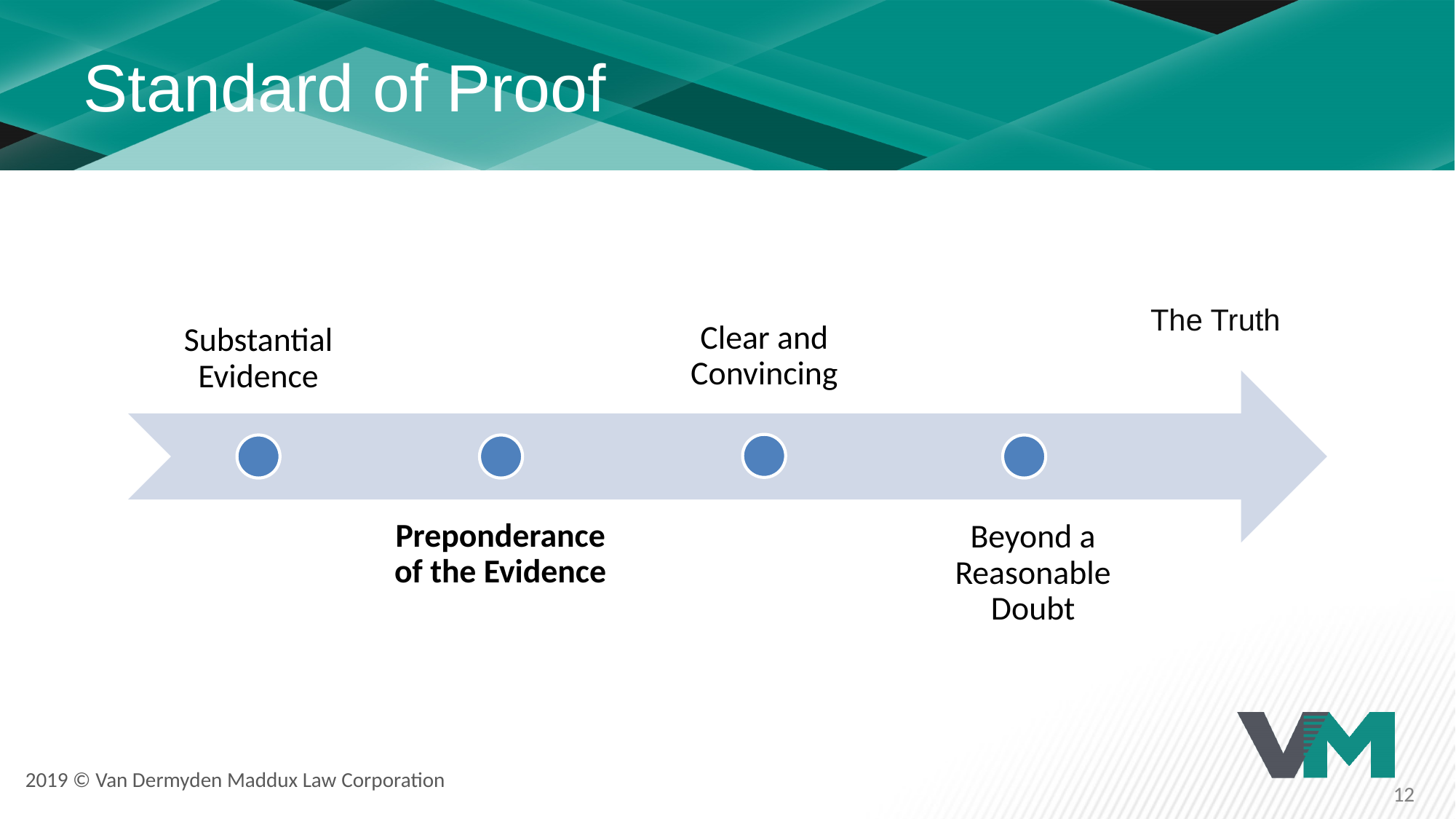

# Standard of Proof
Substantial Evidence
Preponderance of the Evidence
Clear and Convincing
Beyond a Reasonable Doubt
The Truth
2019 © Van Dermyden Maddux Law Corporation
12